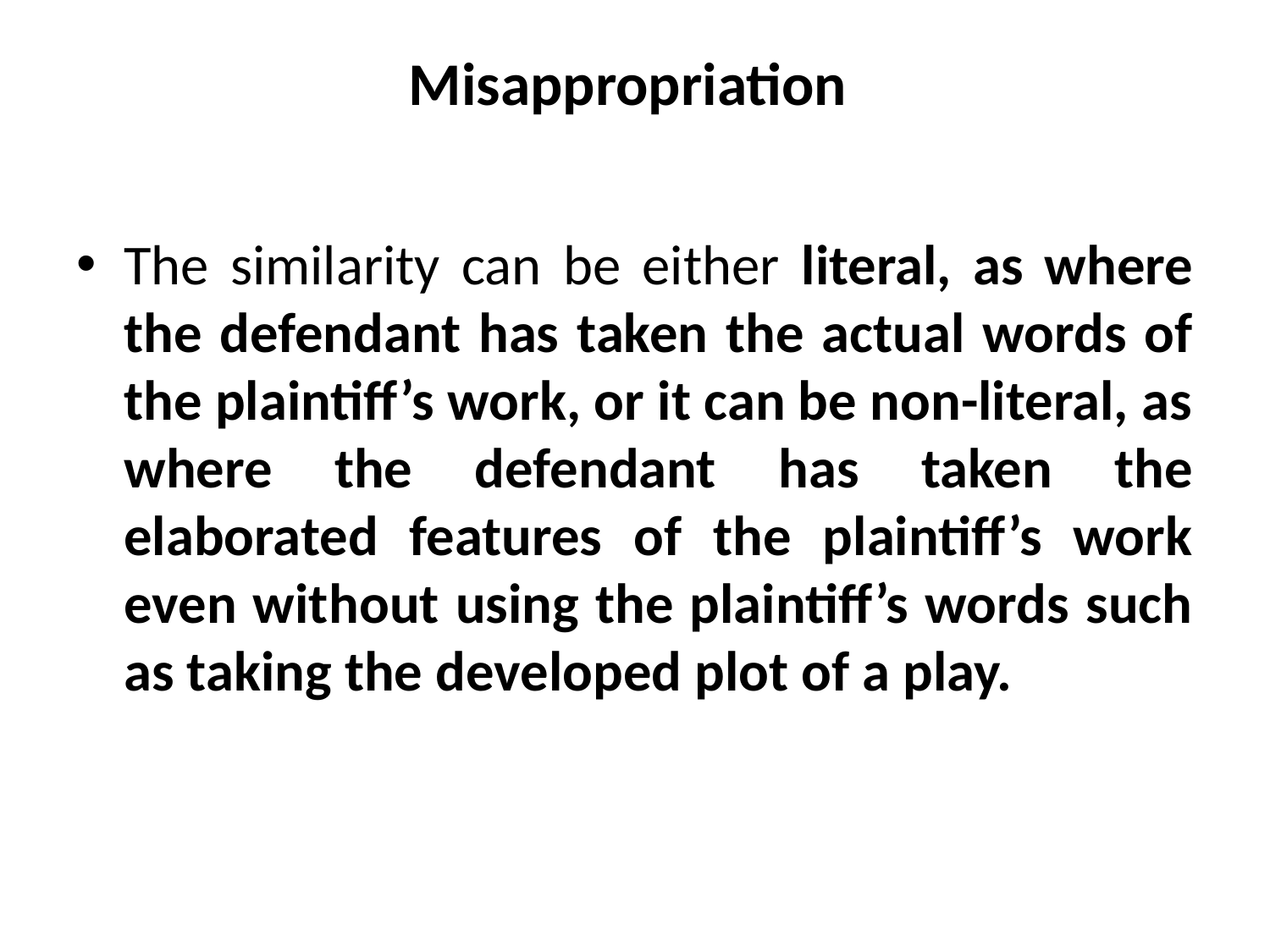

# Misappropriation
The similarity can be either literal, as where the defendant has taken the actual words of the plaintiff’s work, or it can be non-literal, as where the defendant has taken the elaborated features of the plaintiff’s work even without using the plaintiff’s words such as taking the developed plot of a play.